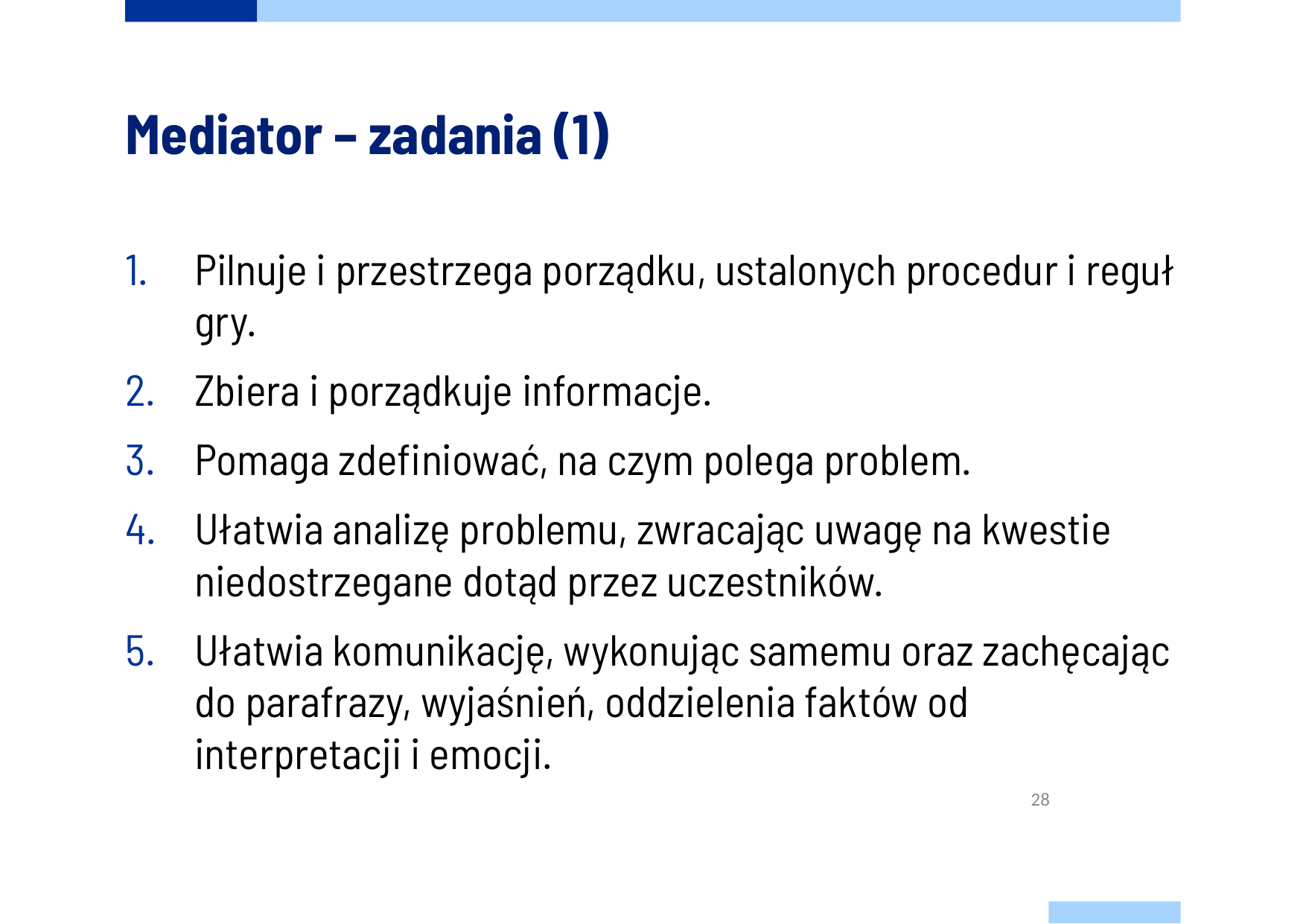

# Mediator – zadania (1)
Pilnuje i przestrzega porządku, ustalonych procedur i reguł gry.
Zbiera i porządkuje informacje.
Pomaga zdefiniować, na czym polega problem.
Ułatwia analizę problemu, zwracając uwagę na kwestie niedostrzegane dotąd przez uczestników.
Ułatwia komunikację, wykonując samemu oraz zachęcając do parafrazy, wyjaśnień, oddzielenia faktów od interpretacji i emocji.
28